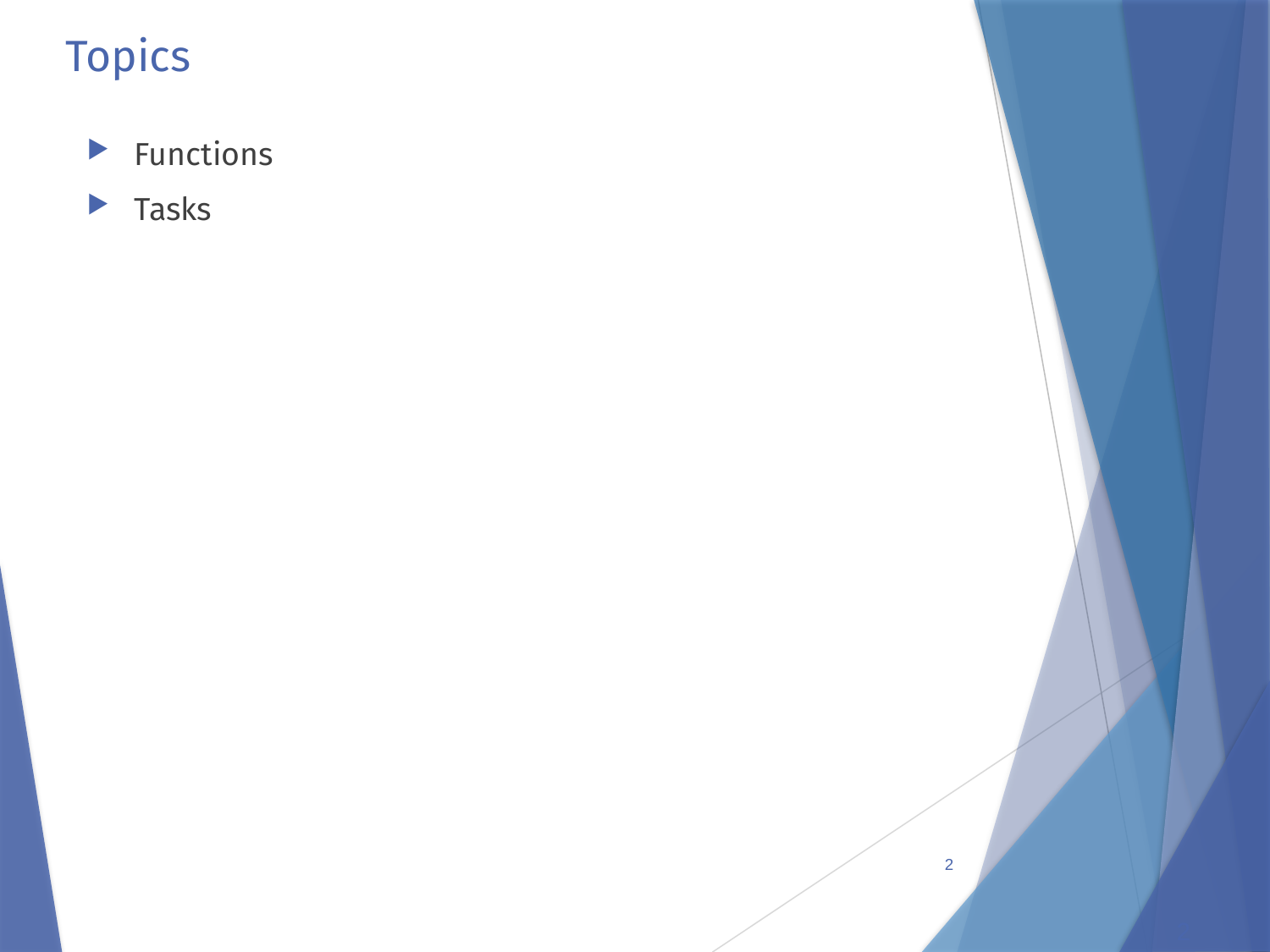

# Topics
Functions
Tasks

2

2
2